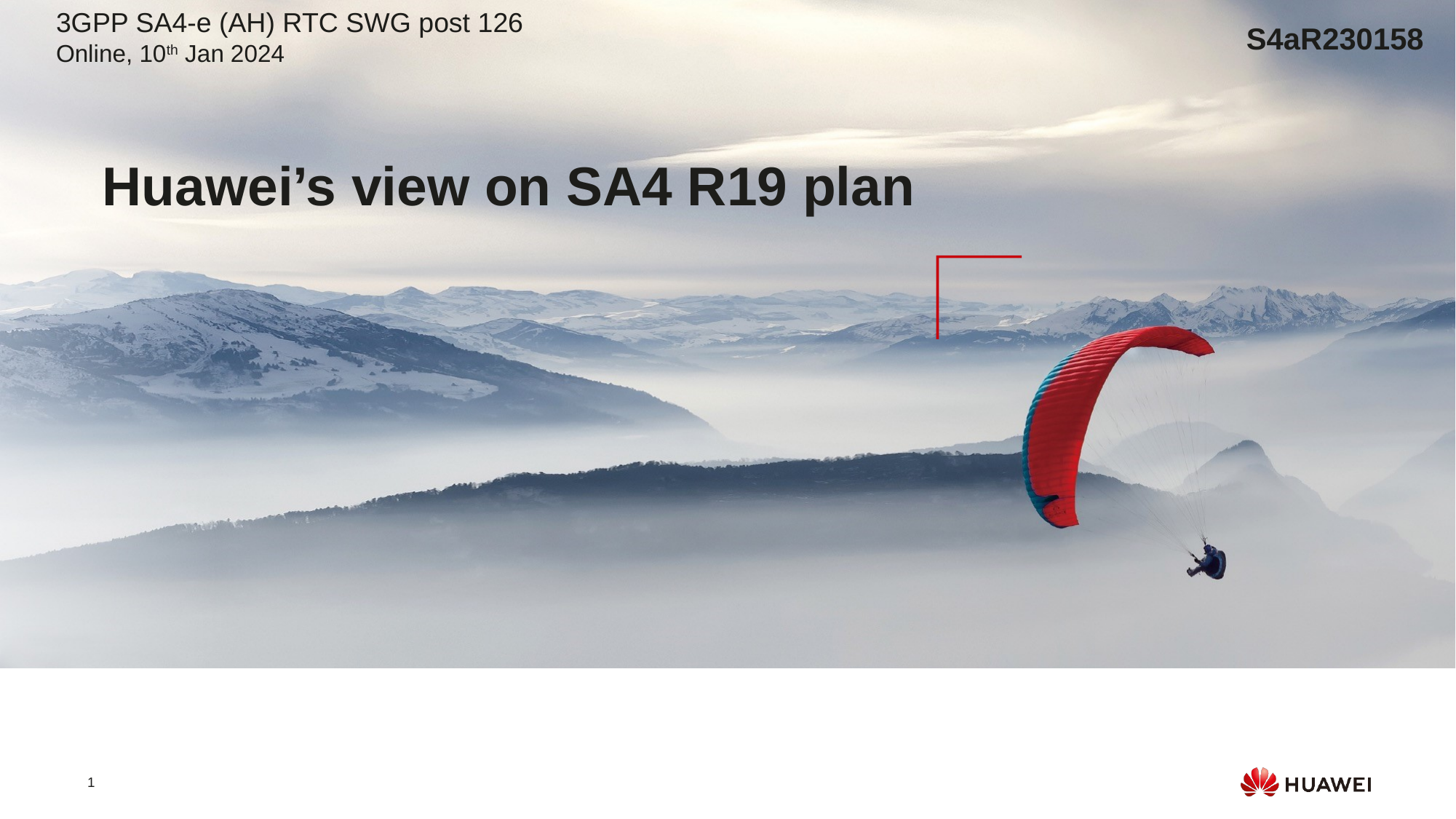

3GPP SA4-e (AH) RTC SWG post 126
Online, 10th Jan 2024
S4aR230158
Huawei’s view on SA4 R19 plan